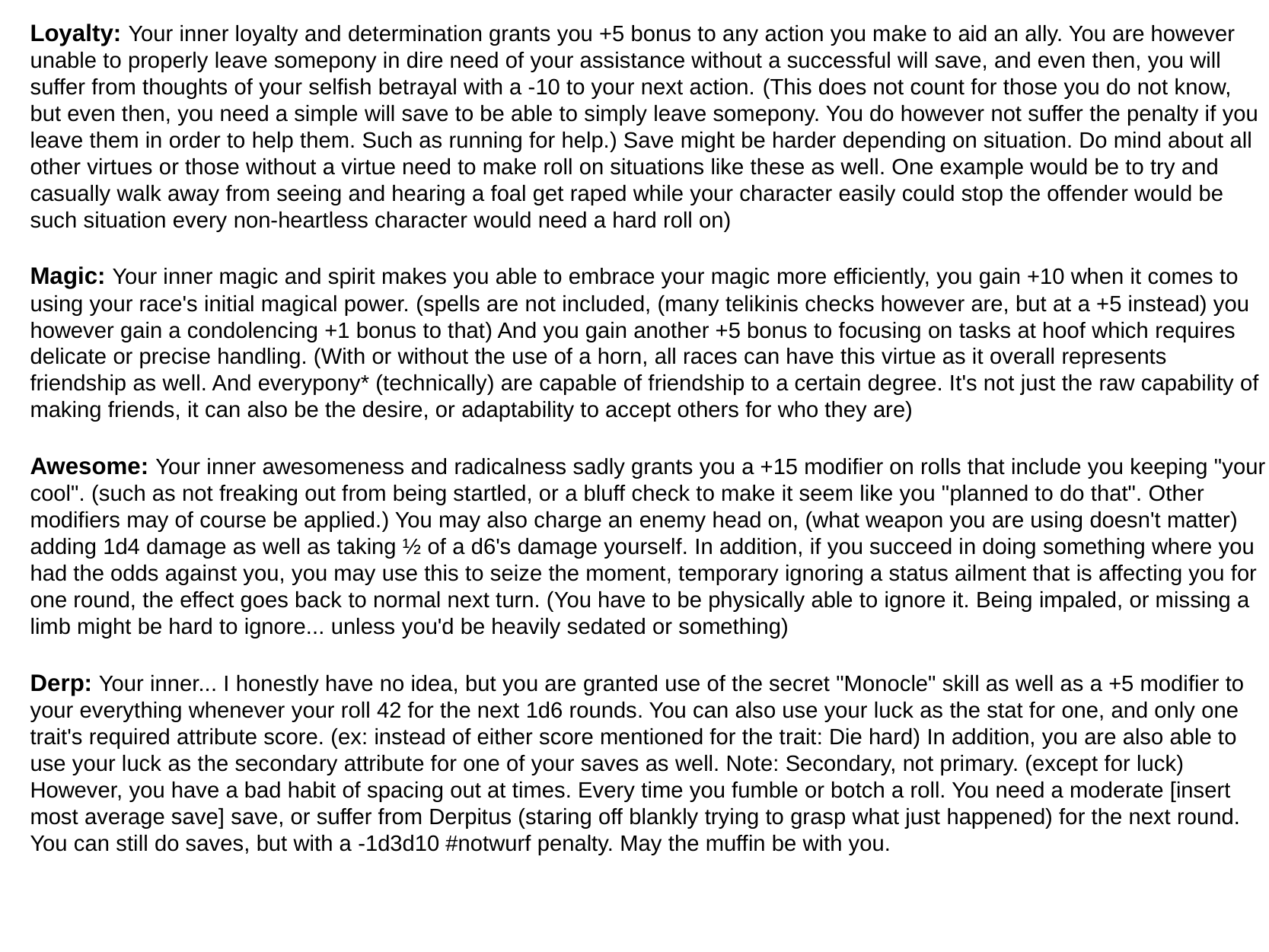

Loyalty: Your inner loyalty and determination grants you +5 bonus to any action you make to aid an ally. You are however unable to properly leave somepony in dire need of your assistance without a successful will save, and even then, you will suffer from thoughts of your selfish betrayal with a -10 to your next action. (This does not count for those you do not know, but even then, you need a simple will save to be able to simply leave somepony. You do however not suffer the penalty if you leave them in order to help them. Such as running for help.) Save might be harder depending on situation. Do mind about all other virtues or those without a virtue need to make roll on situations like these as well. One example would be to try and casually walk away from seeing and hearing a foal get raped while your character easily could stop the offender would be such situation every non-heartless character would need a hard roll on)

Magic: Your inner magic and spirit makes you able to embrace your magic more efficiently, you gain +10 when it comes to using your race's initial magical power. (spells are not included, (many telikinis checks however are, but at a +5 instead) you however gain a condolencing +1 bonus to that) And you gain another +5 bonus to focusing on tasks at hoof which requires delicate or precise handling. (With or without the use of a horn, all races can have this virtue as it overall represents friendship as well. And everypony* (technically) are capable of friendship to a certain degree. It's not just the raw capability of making friends, it can also be the desire, or adaptability to accept others for who they are)

Awesome: Your inner awesomeness and radicalness sadly grants you a +15 modifier on rolls that include you keeping "your cool". (such as not freaking out from being startled, or a bluff check to make it seem like you "planned to do that". Other modifiers may of course be applied.) You may also charge an enemy head on, (what weapon you are using doesn't matter) adding 1d4 damage as well as taking ½ of a d6's damage yourself. In addition, if you succeed in doing something where you had the odds against you, you may use this to seize the moment, temporary ignoring a status ailment that is affecting you for one round, the effect goes back to normal next turn. (You have to be physically able to ignore it. Being impaled, or missing a limb might be hard to ignore... unless you'd be heavily sedated or something)

Derp: Your inner... I honestly have no idea, but you are granted use of the secret "Monocle" skill as well as a +5 modifier to your everything whenever your roll 42 for the next 1d6 rounds. You can also use your luck as the stat for one, and only one trait's required attribute score. (ex: instead of either score mentioned for the trait: Die hard) In addition, you are also able to use your luck as the secondary attribute for one of your saves as well. Note: Secondary, not primary. (except for luck) However, you have a bad habit of spacing out at times. Every time you fumble or botch a roll. You need a moderate [insert most average save] save, or suffer from Derpitus (staring off blankly trying to grasp what just happened) for the next round. You can still do saves, but with a -1d3d10 #notwurf penalty. May the muffin be with you.